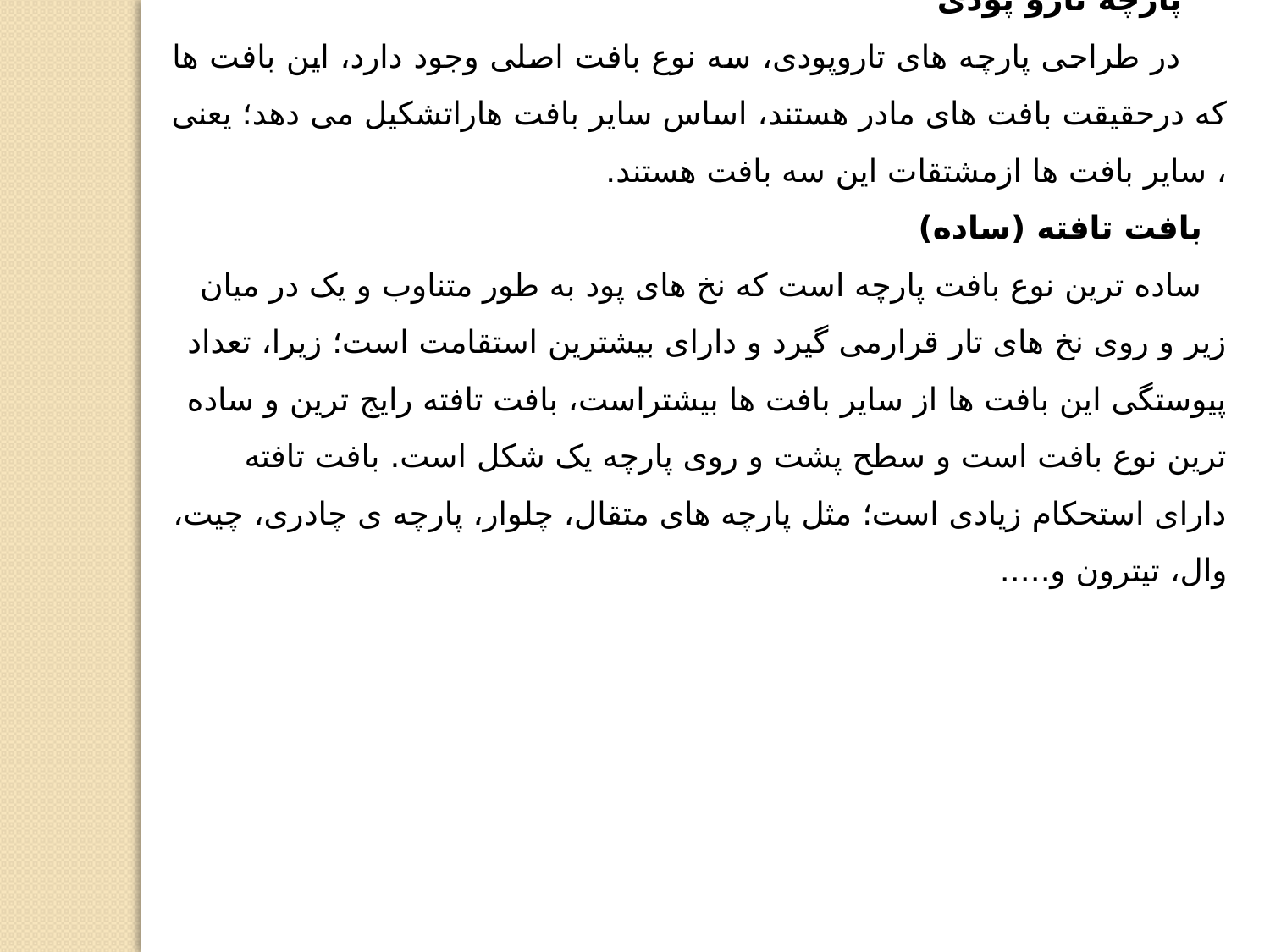

پارچه تارو پودی
  در طراحی پارچه های تاروپودی، سه نوع بافت اصلی وجود دارد، این بافت ها که درحقیقت بافت های مادر هستند، اساس سایر بافت هاراتشکیل می دهد؛ یعنی ، سایر بافت ها ازمشتقات این سه بافت هستند.‌
بافت تافته (ساده)
ساده ترین نوع بافت پارچه است که نخ های پود به طور متناوب و یک در میان زیر و روی نخ های تار قرارمی گیرد و دارای بیشترین استقامت است؛ زیرا، تعداد پیوستگی این بافت ها از سایر بافت ها بیشتراست، بافت تافته رایج ترین و ساده ترین نوع بافت است و سطح پشت و روی پارچه یک شکل است. بافت تافته دارای استحکام زیادی است؛ مثل پارچه های متقال، چلوار، پارچه ی چادری، چیت، وال، تیترون و.....